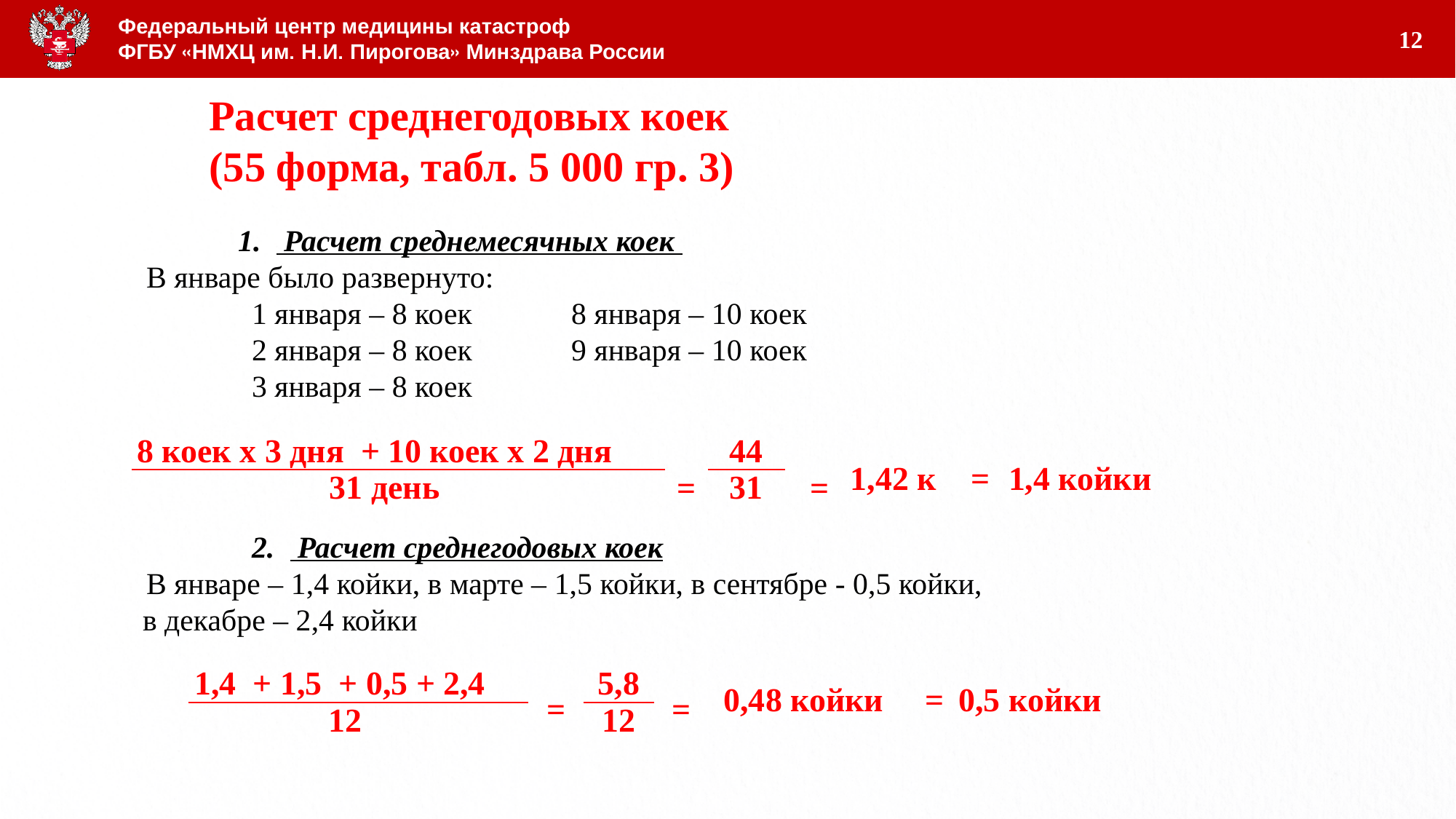

12
Расчет среднегодовых коек
(55 форма, табл. 5 000 гр. 3)
            1.   Расчет среднемесячных коек
В январе было развернуто:
	1 января – 8 коек             8 января – 10 коек
	2 января – 8 коек             9 января – 10 коек
	3 января – 8 коек
| 8 коек х 3 дня + 10 коек х 2 дня | = | 44 | = | 1,42 к | = | 1,4 койки |
| --- | --- | --- | --- | --- | --- | --- |
| 31 день |  | 31 |  |  |  |  |
	2.   Расчет среднегодовых коек
В январе – 1,4 койки, в марте – 1,5 койки, в сентябре - 0,5 койки,
в декабре – 2,4 койки
| 1,4 + 1,5 + 0,5 + 2,4 | = | 5,8 | = | 0,48 койки | = | 0,5 койки |
| --- | --- | --- | --- | --- | --- | --- |
| 12 |  | 12 |  |  |  |  |